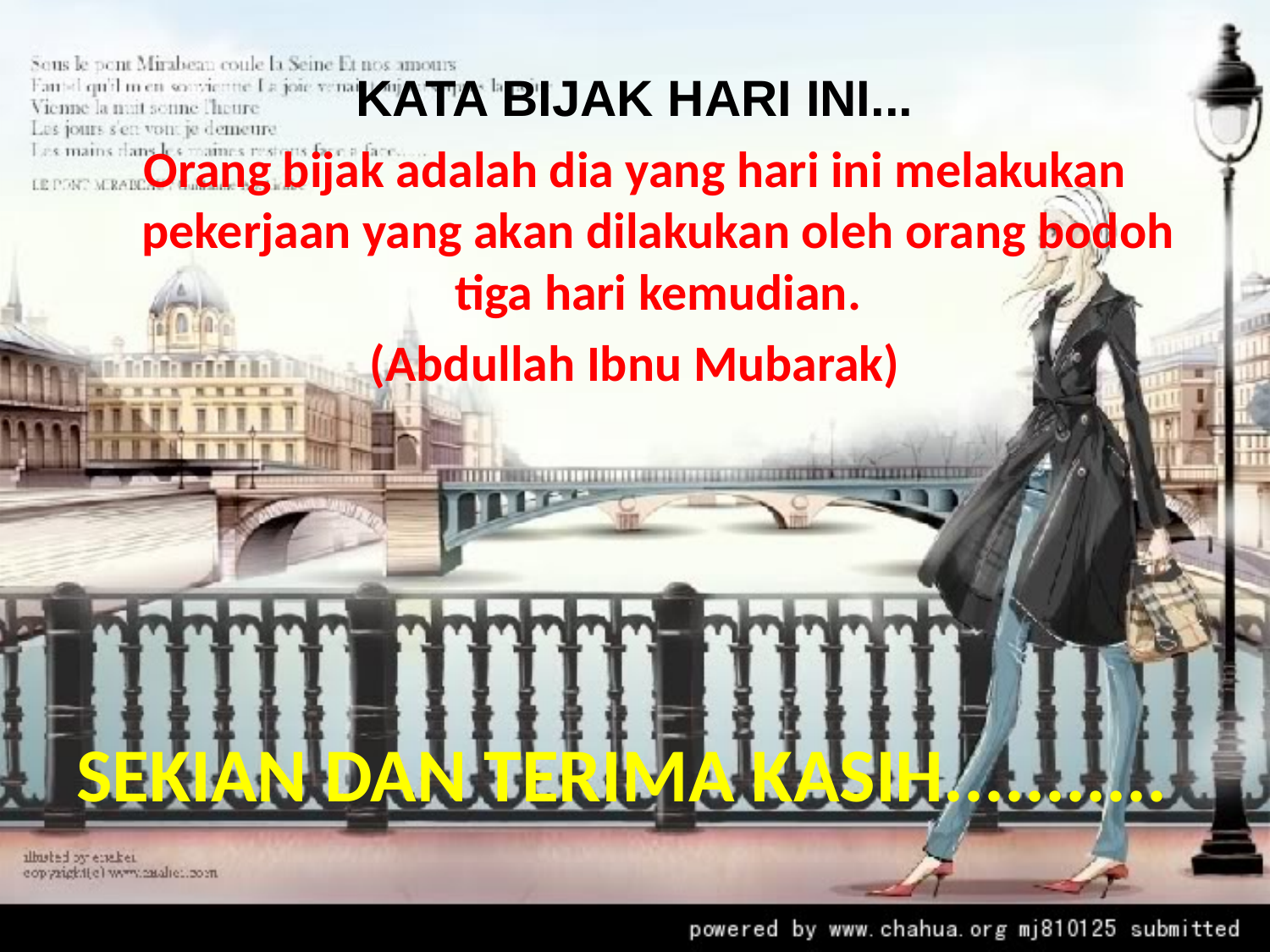

KATA BIJAK HARI INI...
Orang bijak adalah dia yang hari ini melakukan pekerjaan yang akan dilakukan oleh orang bodoh tiga hari kemudian.
(Abdullah Ibnu Mubarak)

SEKIAN DAN TERIMA KASIH...........